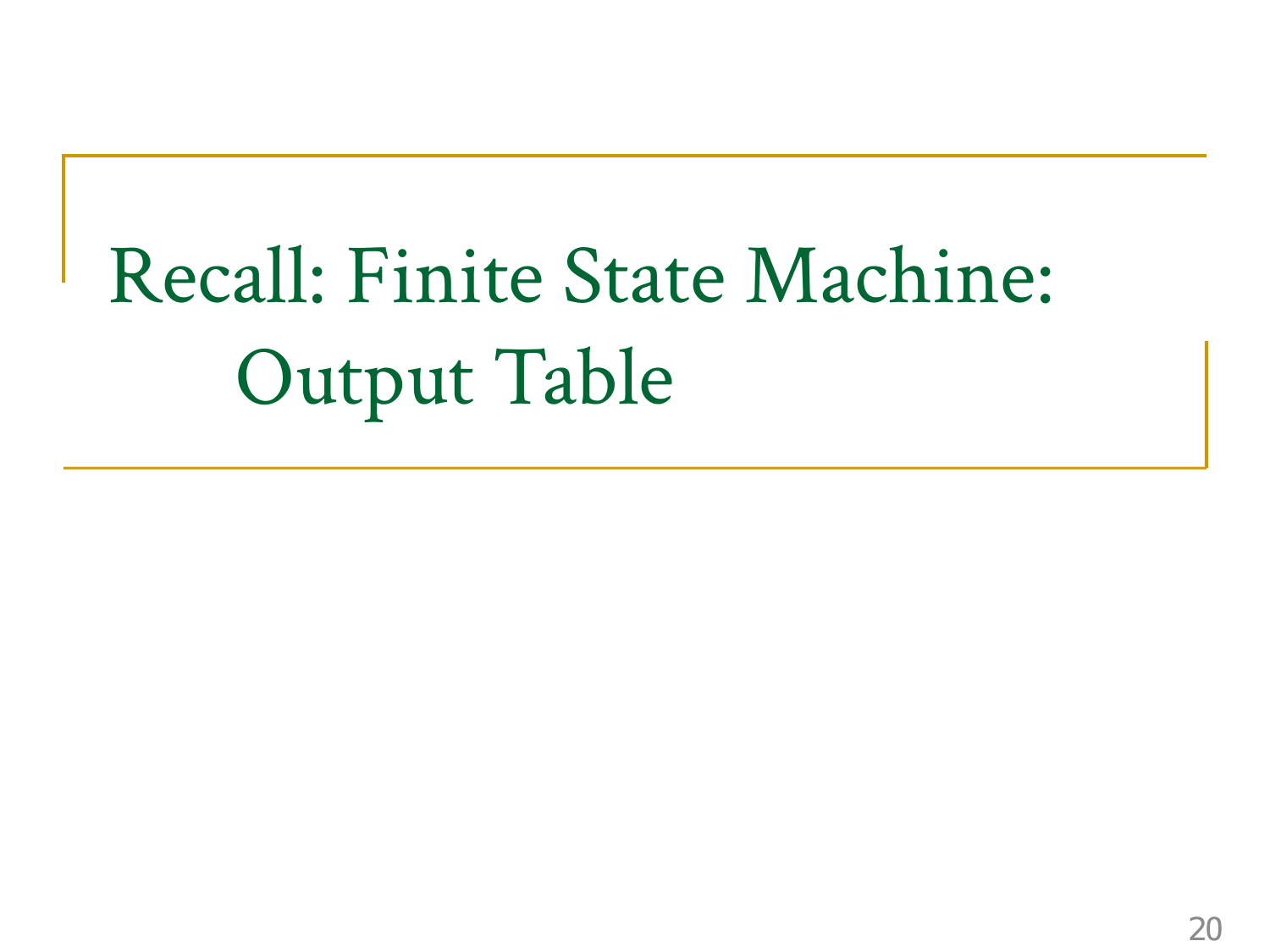

# Recall: Finite State Machine: Output Table

20